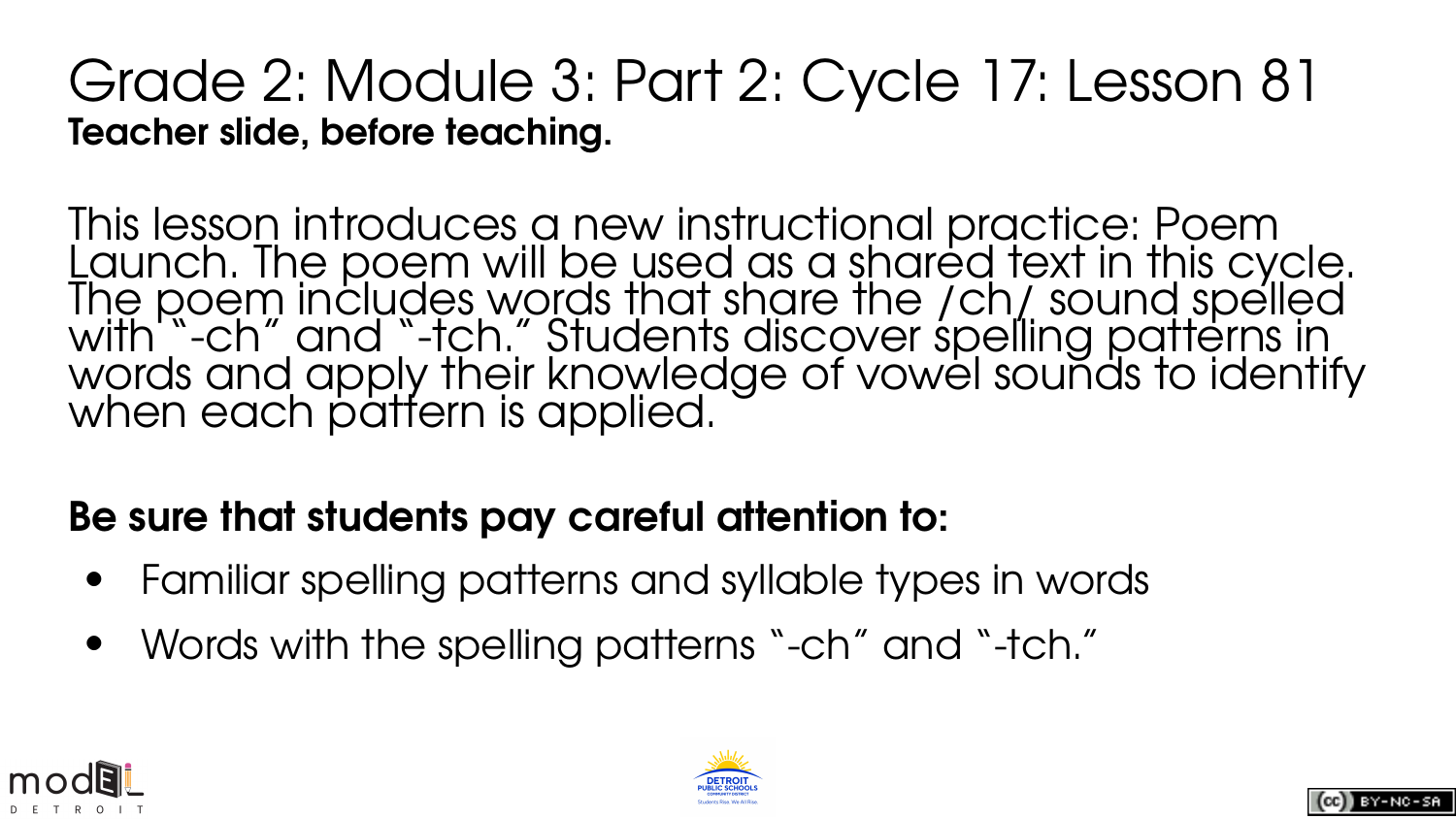

# Grade 2: Module 3: Part 2: Cycle 17: Lesson 81
Teacher slide, before teaching.
This lesson introduces a new instructional practice: Poem Launch. The poem will be used as a shared text in this cycle. The poem includes words that share the /ch/ sound spelled with “-ch” and “-tch.” Students discover spelling patterns in words and apply their knowledge of vowel sounds to identify when each pattern is applied.

Be sure that students pay careful attention to:
Familiar spelling patterns and syllable types in words
Words with the spelling patterns “-ch” and “-tch.”